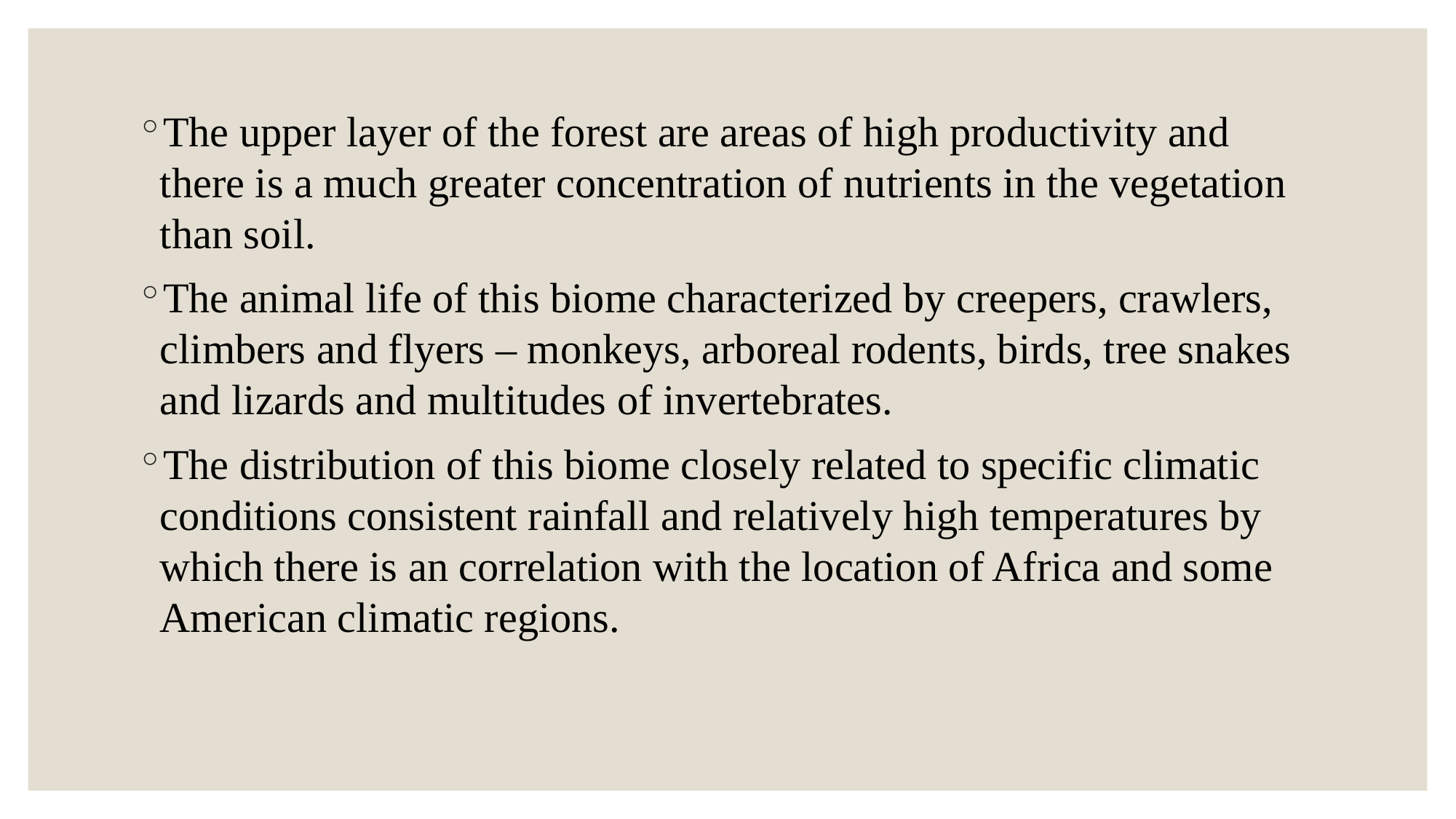

The upper layer of the forest are areas of high productivity and there is a much greater concentration of nutrients in the vegetation than soil.
The animal life of this biome characterized by creepers, crawlers, climbers and flyers – monkeys, arboreal rodents, birds, tree snakes and lizards and multitudes of invertebrates.
The distribution of this biome closely related to specific climatic conditions consistent rainfall and relatively high temperatures by which there is an correlation with the location of Africa and some American climatic regions.